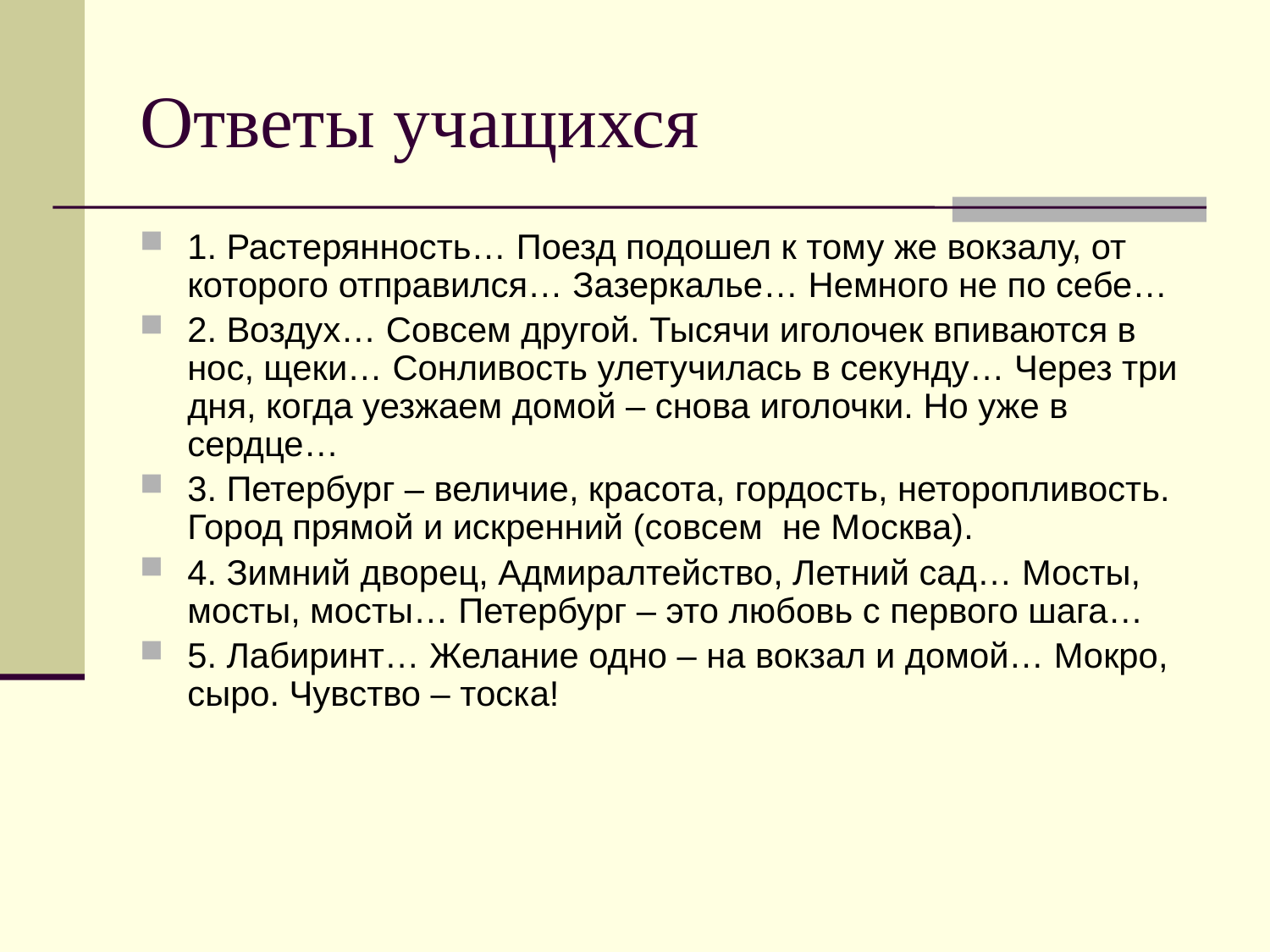

# Ответы учащихся
1. Растерянность… Поезд подошел к тому же вокзалу, от которого отправился… Зазеркалье… Немного не по себе…
2. Воздух… Совсем другой. Тысячи иголочек впиваются в нос, щеки… Сонливость улетучилась в секунду… Через три дня, когда уезжаем домой – снова иголочки. Но уже в сердце…
3. Петербург – величие, красота, гордость, неторопливость. Город прямой и искренний (совсем  не Москва).
4. Зимний дворец, Адмиралтейство, Летний сад… Мосты, мосты, мосты… Петербург – это любовь с первого шага…
5. Лабиринт… Желание одно – на вокзал и домой… Мокро, сыро. Чувство – тоска!